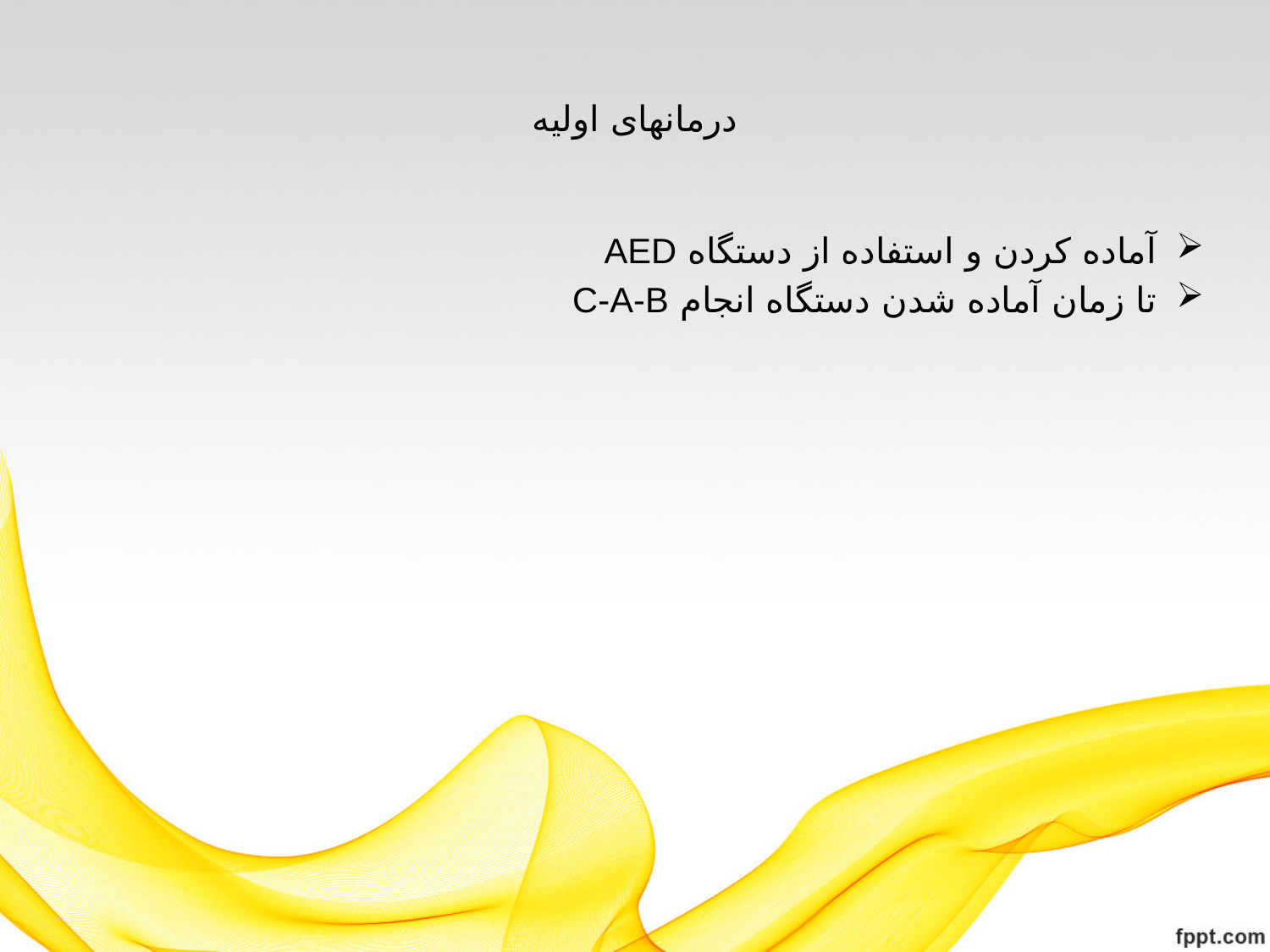

# درمانهای اولیه
آماده کردن و استفاده از دستگاه AED
تا زمان آماده شدن دستگاه انجام C-A-B